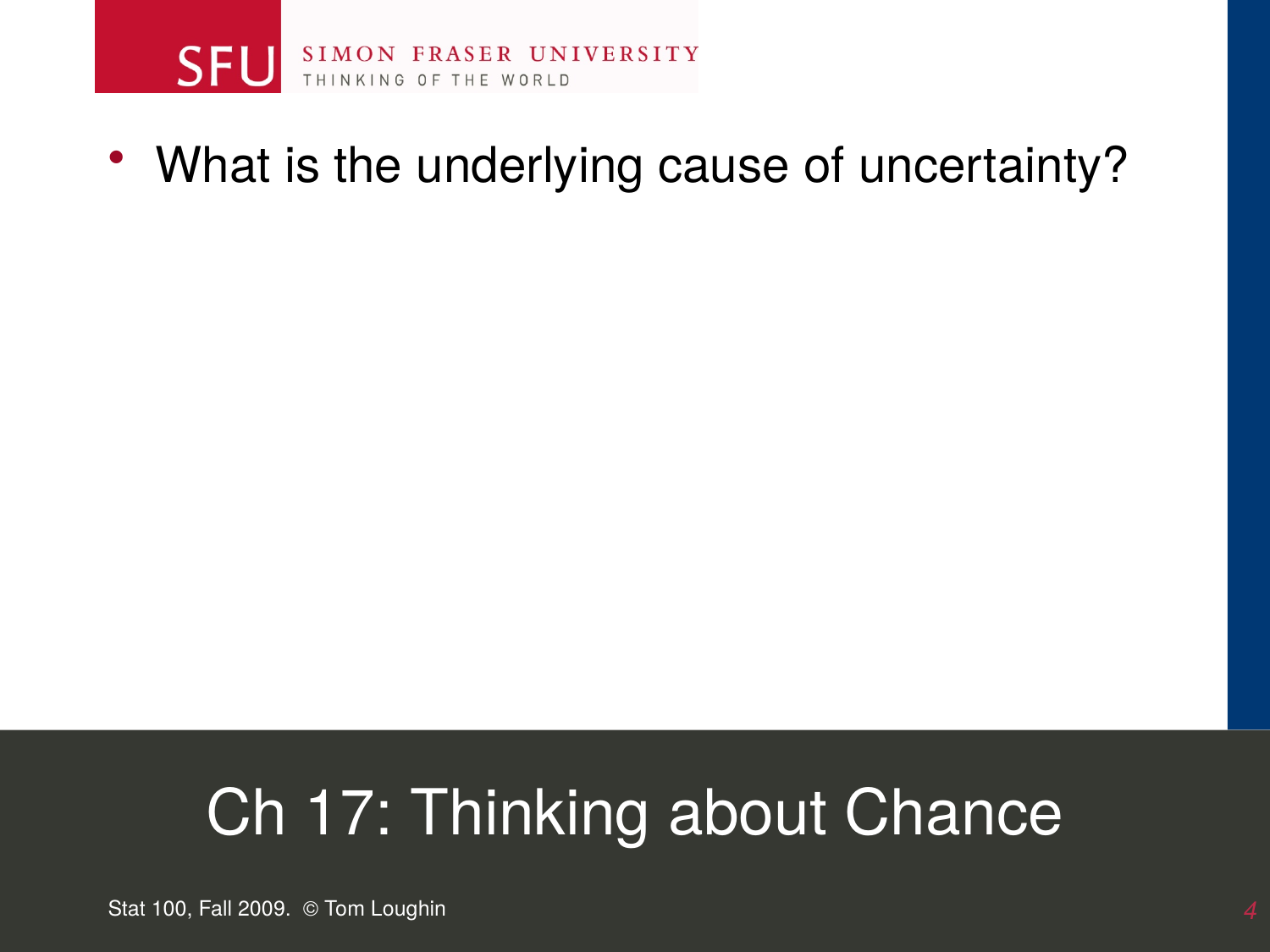

What is the underlying cause of uncertainty?
# Ch 17: Thinking about Chance
Stat 100, Fall 2009.  © Tom Loughin
4